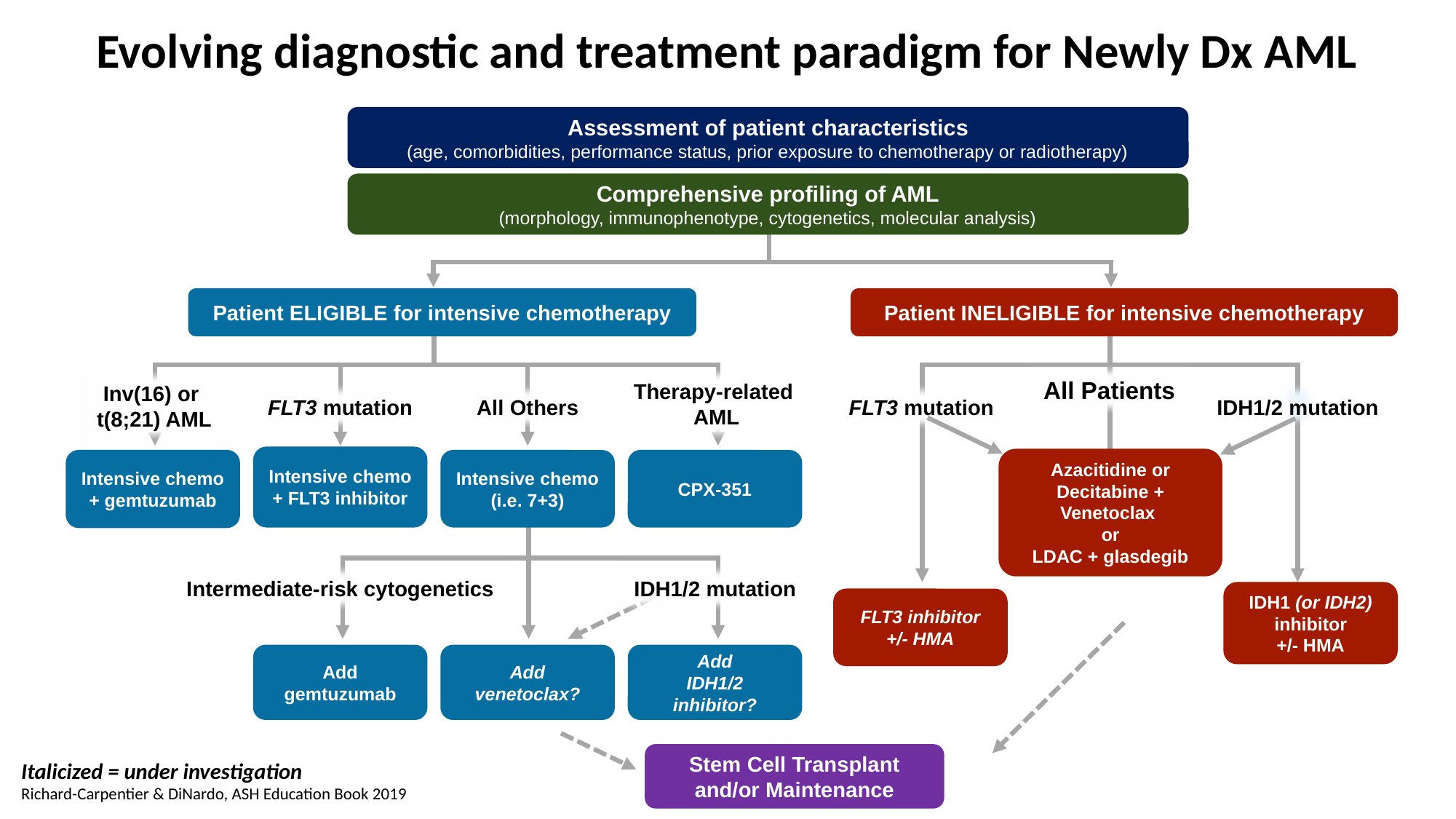

# Evolving diagnostic and treatment paradigm for Newly Dx AML
Assessment of patient characteristics
(age, comorbidities, performance status, prior exposure to chemotherapy or radiotherapy)
Comprehensive profiling of AML
(morphology, immunophenotype, cytogenetics, molecular analysis)

Patient ELIGIBLE for intensive chemotherapy
Patient INELIGIBLE for intensive chemotherapy

All Patients
Therapy-related
AML
Inv(16) or
t(8;21) AML
FLT3 mutation
All Others
FLT3 mutation
IDH1/2 mutation

Intensive chemo
+ FLT3 inhibitor
Azacitidine or Decitabine + Venetoclax
or
LDAC + glasdegib
Intensive chemo
+ gemtuzumab
Intensive chemo (i.e. 7+3)
CPX-351
Intermediate-risk cytogenetics
IDH1/2 mutation
IDH1 (or IDH2) inhibitor
+/- HMA
FLT3 inhibitor
+/- HMA
Add
gemtuzumab

Add venetoclax?
Add
IDH1/2 inhibitor?
Stem Cell Transplant and/or Maintenance
Italicized = under investigation
Richard-Carpentier & DiNardo, ASH Education Book 2019